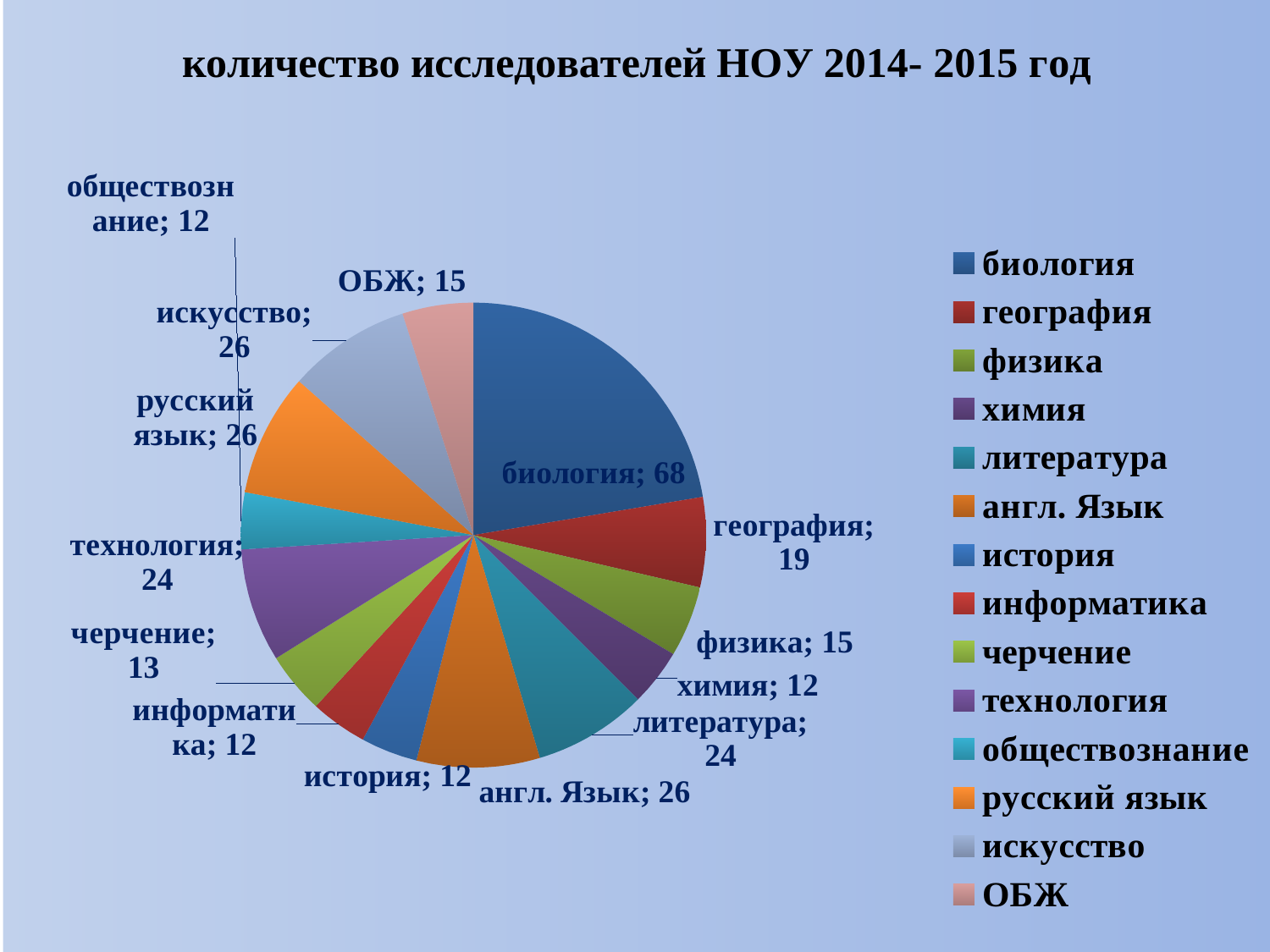

### Chart: количество исследователей НОУ 2014- 2015 год

| Category | количество исследователей |
|---|---|
| биология | 68.0 |
| география | 19.0 |
| физика | 15.0 |
| химия | 12.0 |
| литература | 24.0 |
| англ. Язык | 26.0 |
| история | 12.0 |
| информатика | 12.0 |
| черчение | 13.0 |
| технология | 24.0 |
| обществознание | 12.0 |
| русский язык | 26.0 |
| искусство | 26.0 |
| ОБЖ | 15.0 |